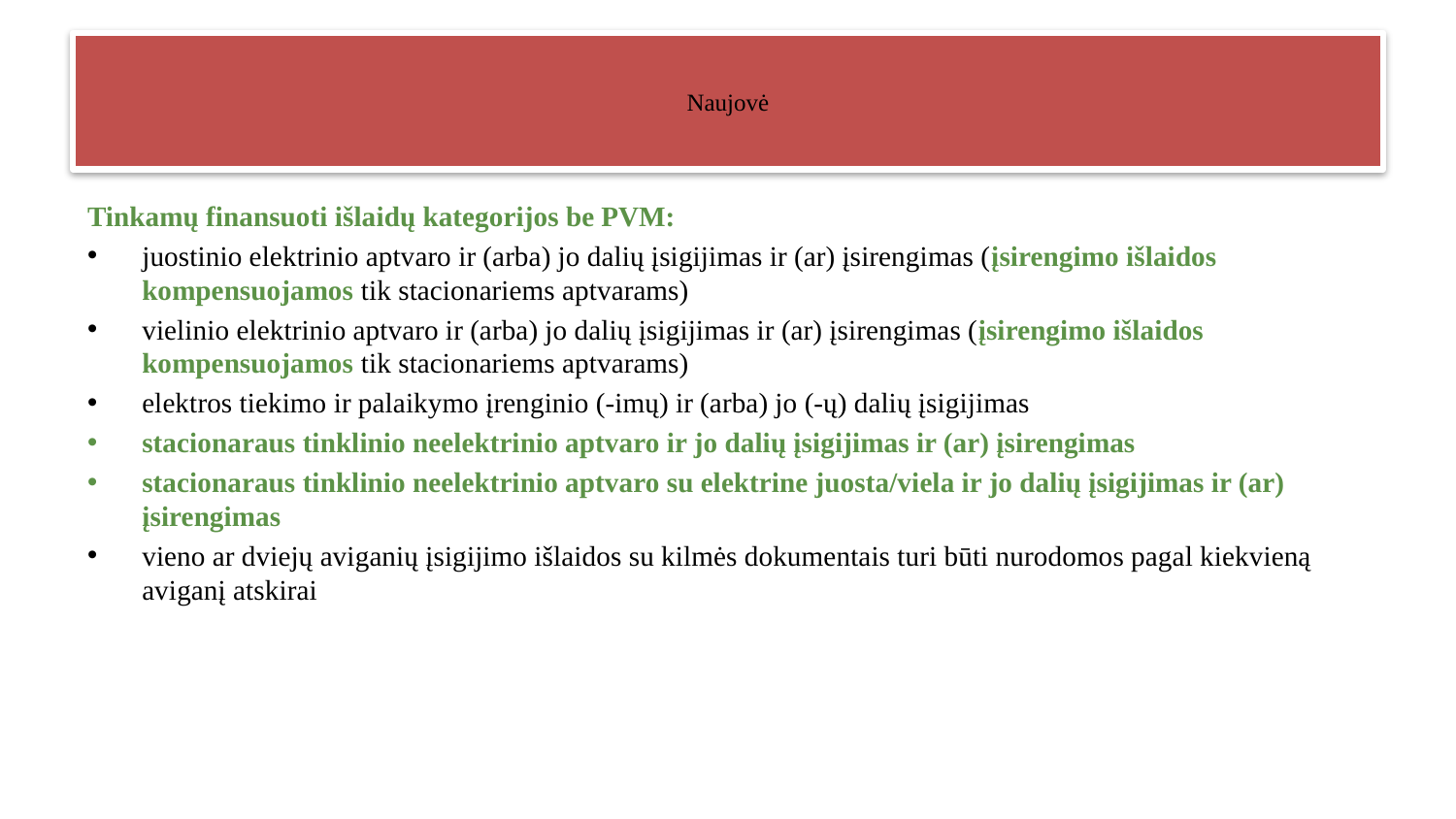

# Naujovė
Tinkamų finansuoti išlaidų kategorijos be PVM:
juostinio elektrinio aptvaro ir (arba) jo dalių įsigijimas ir (ar) įsirengimas (įsirengimo išlaidos kompensuojamos tik stacionariems aptvarams)
vielinio elektrinio aptvaro ir (arba) jo dalių įsigijimas ir (ar) įsirengimas (įsirengimo išlaidos kompensuojamos tik stacionariems aptvarams)
elektros tiekimo ir palaikymo įrenginio (-imų) ir (arba) jo (-ų) dalių įsigijimas
stacionaraus tinklinio neelektrinio aptvaro ir jo dalių įsigijimas ir (ar) įsirengimas
stacionaraus tinklinio neelektrinio aptvaro su elektrine juosta/viela ir jo dalių įsigijimas ir (ar) įsirengimas
vieno ar dviejų aviganių įsigijimo išlaidos su kilmės dokumentais turi būti nurodomos pagal kiekvieną aviganį atskirai